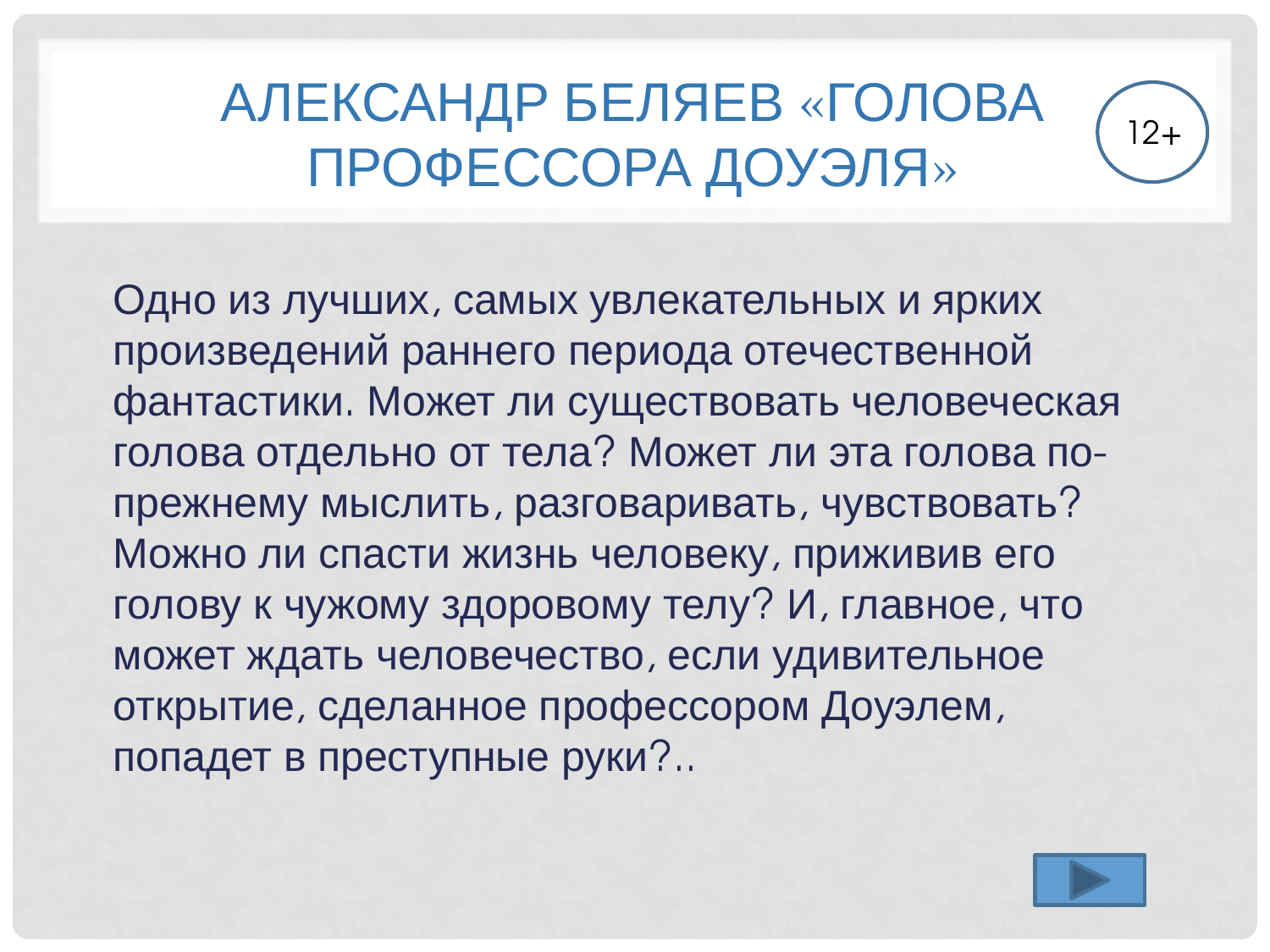

# Александр Беляев «Голова профессора Доуэля»

12+
Одно из лучших, самых увлекательных и ярких произведений раннего периода отечественной фантастики. Может ли существовать человеческая голова отдельно от тела? Может ли эта голова по-прежнему мыслить, разговаривать, чувствовать? Можно ли спасти жизнь человеку, приживив его голову к чужому здоровому телу? И, главное, что может ждать человечество, если удивительное открытие, сделанное профессором Доуэлем, попадет в преступные руки?..